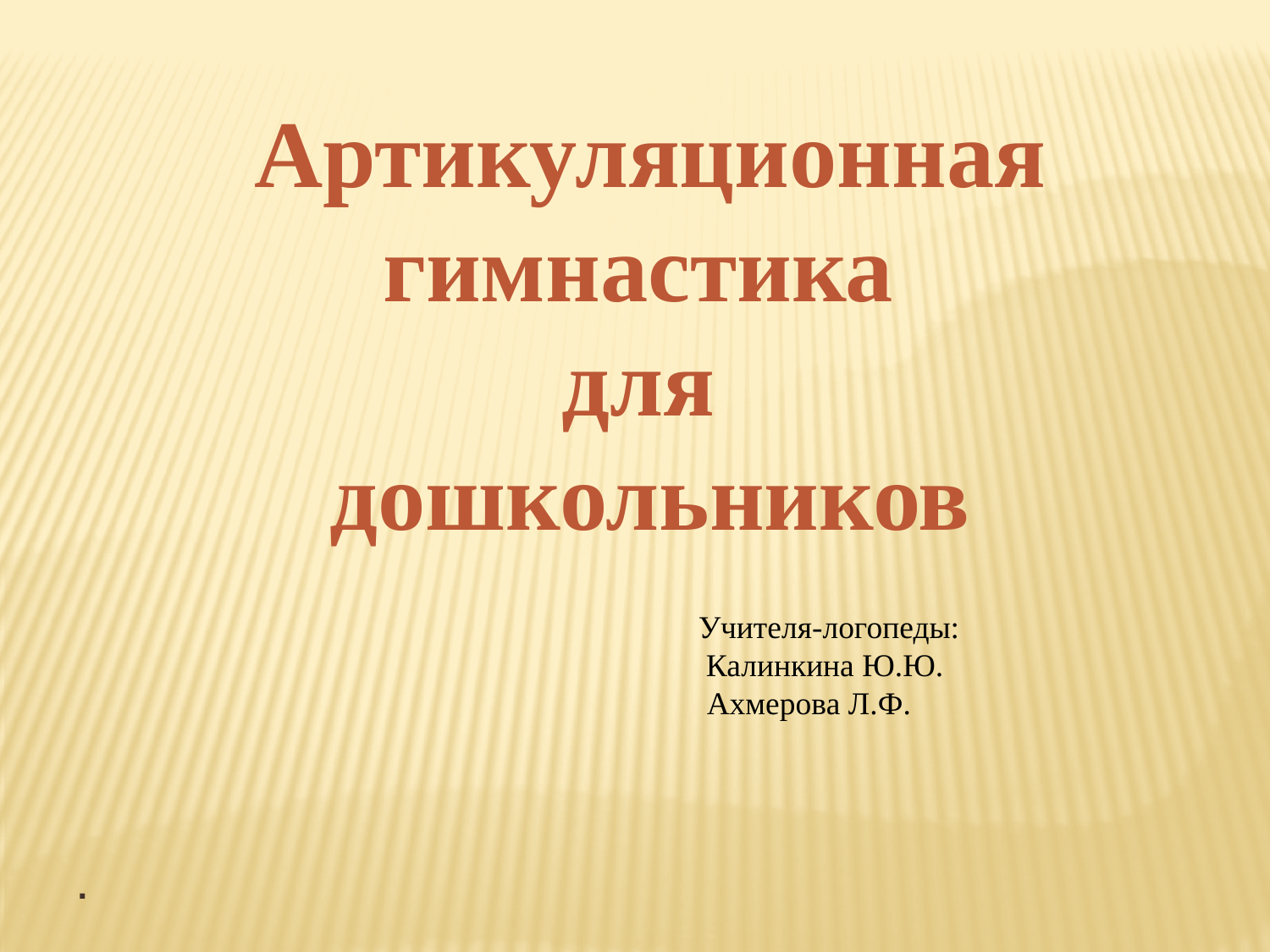

#
Артикуляционная гимнастика
для
дошкольников

 Учителя-логопеды:
Калинкина Ю.Ю.
                          Ахмерова Л.Ф.
.